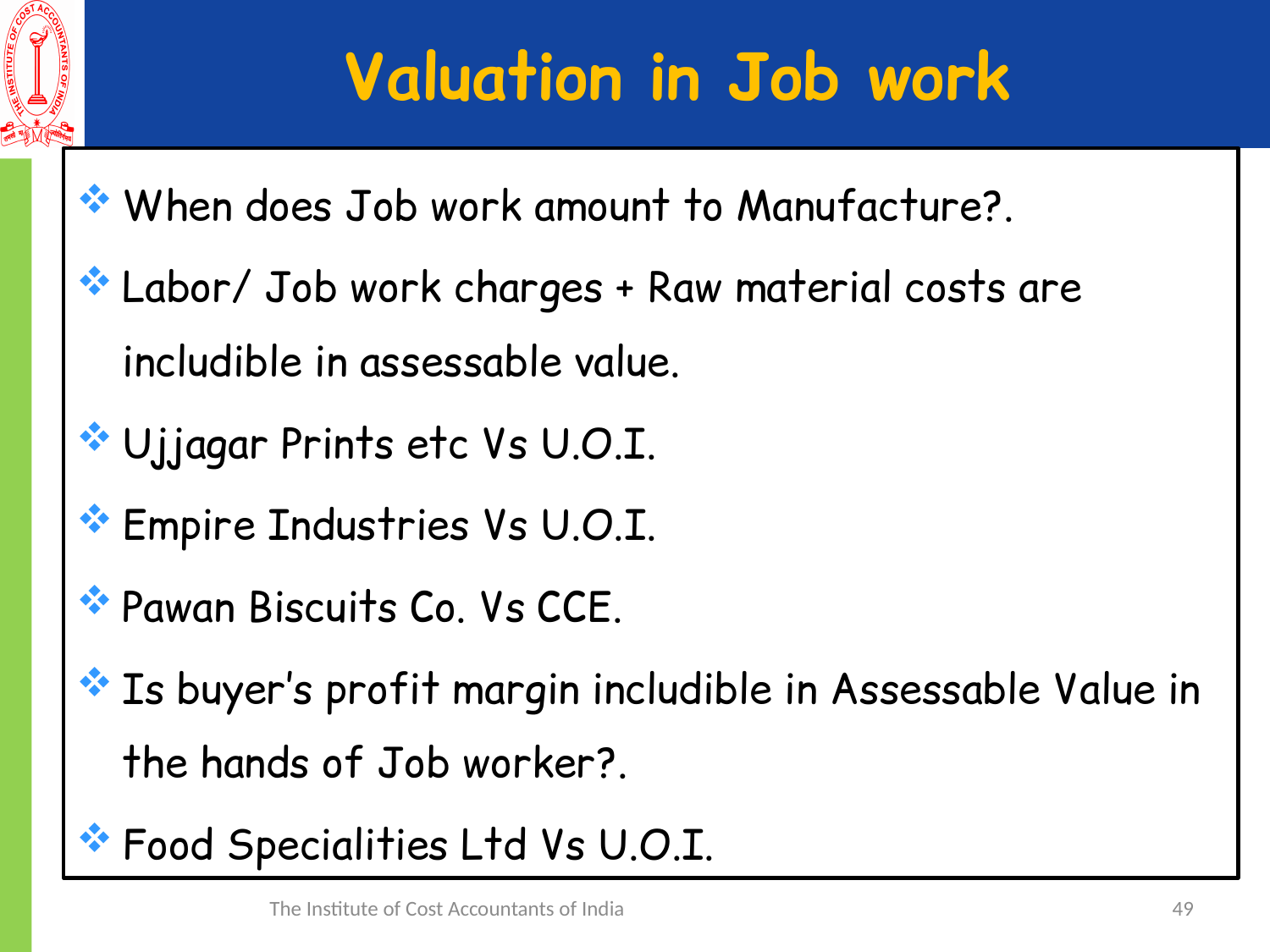

# Valuation in Job work
When does Job work amount to Manufacture?.
Labor/ Job work charges + Raw material costs are includible in assessable value.
Ujjagar Prints etc Vs U.O.I.
Empire Industries Vs U.O.I.
Pawan Biscuits Co. Vs CCE.
Is buyer’s profit margin includible in Assessable Value in the hands of Job worker?.
Food Specialities Ltd Vs U.O.I.
The Institute of Cost Accountants of India
49